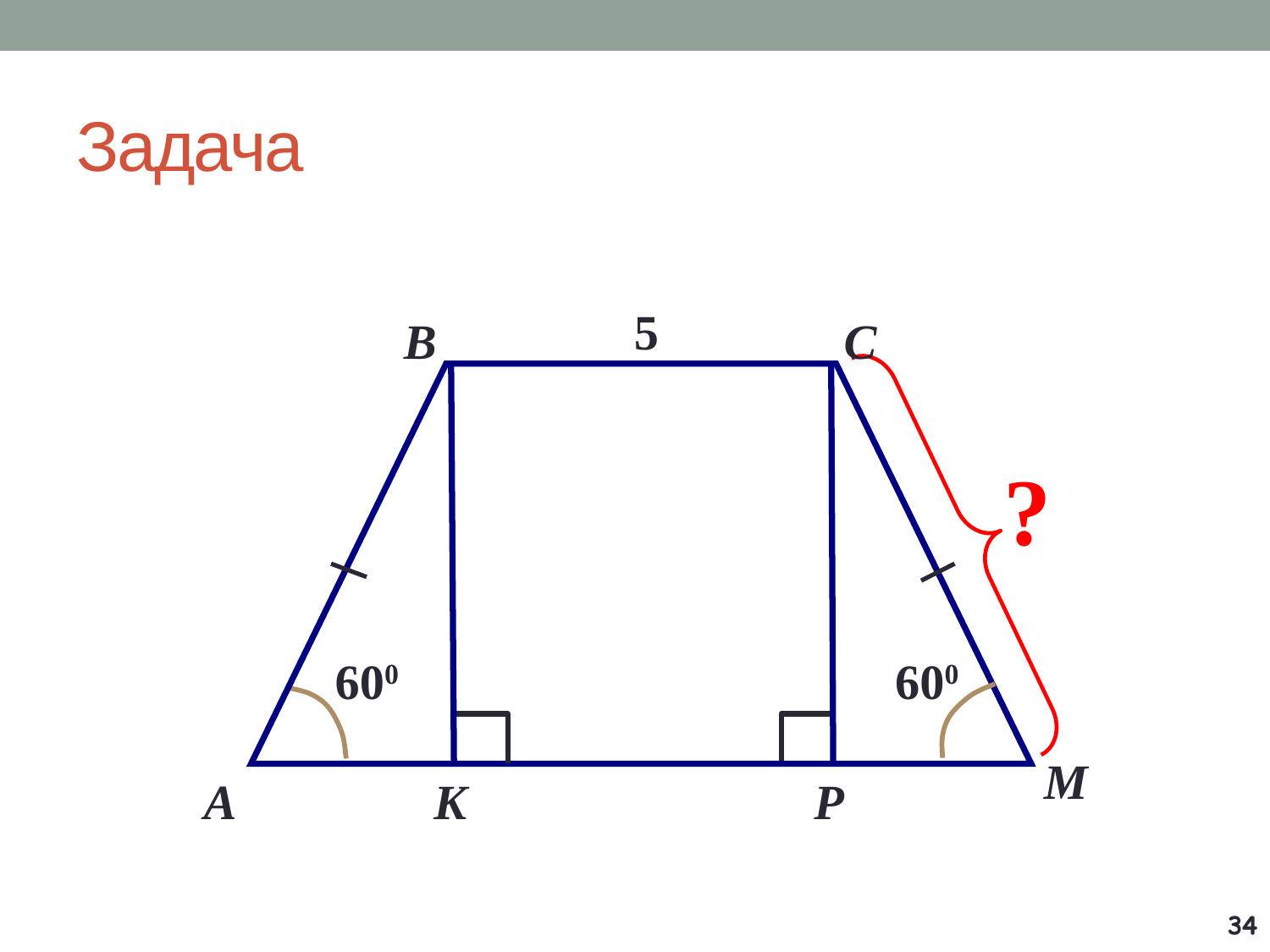

# Задача
5
B
C

?

600
600

M

А
K
P